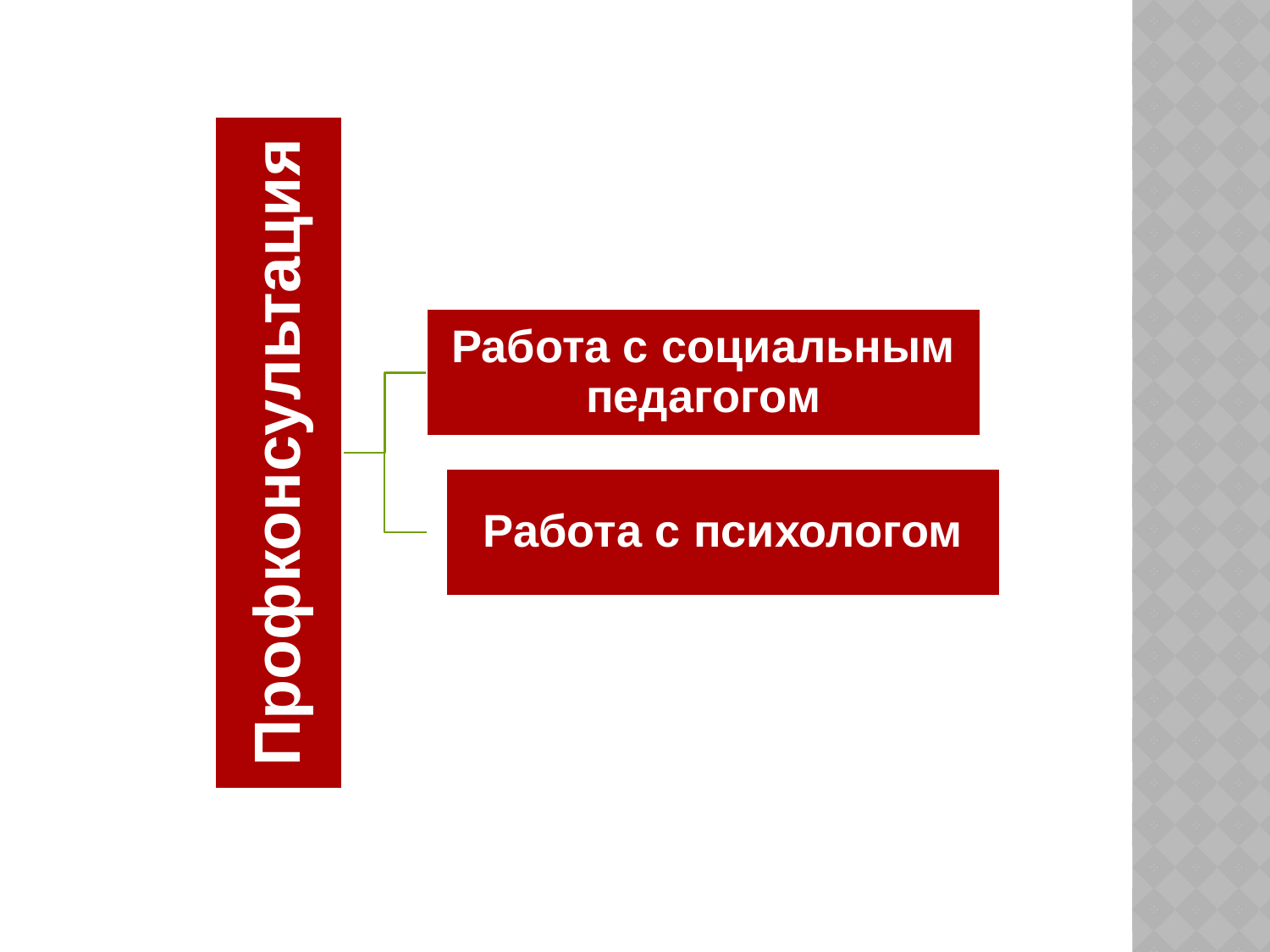

Профконсультация
Работа с социальным педагогом
Работа с психологом